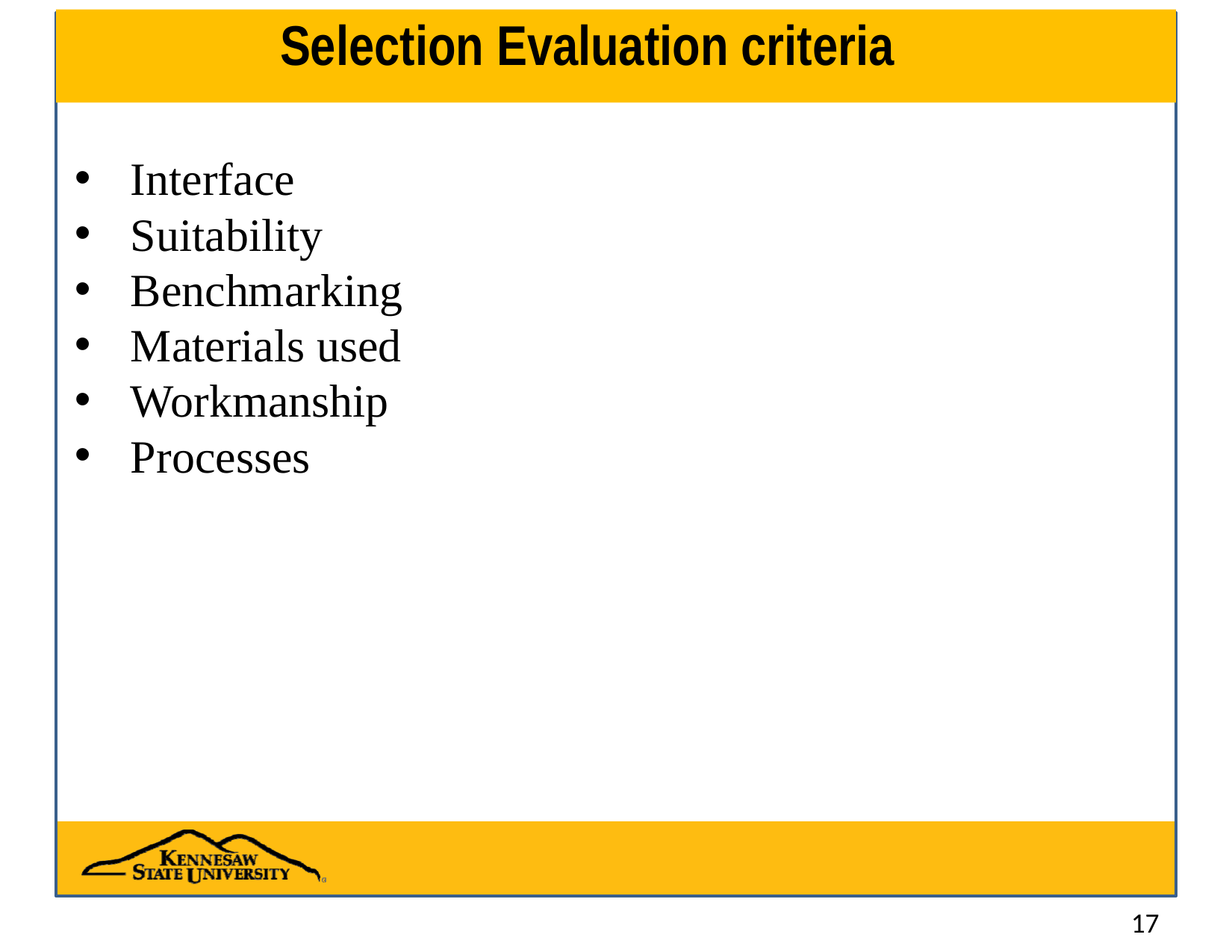

# Selection Evaluation criteria
Interface
Suitability
Benchmarking
Materials used
Workmanship
Processes